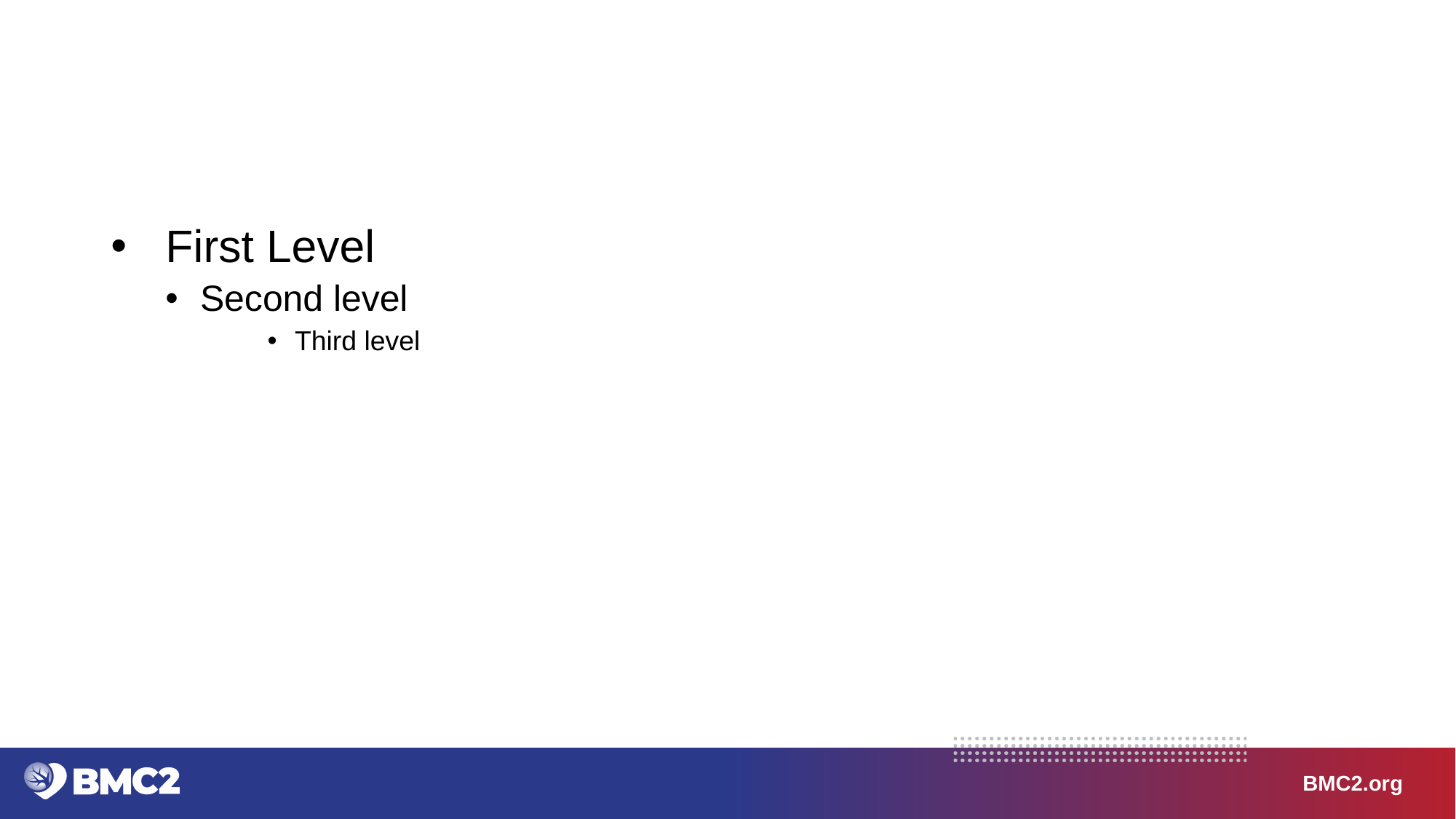

#
First Level
Second level
Third level